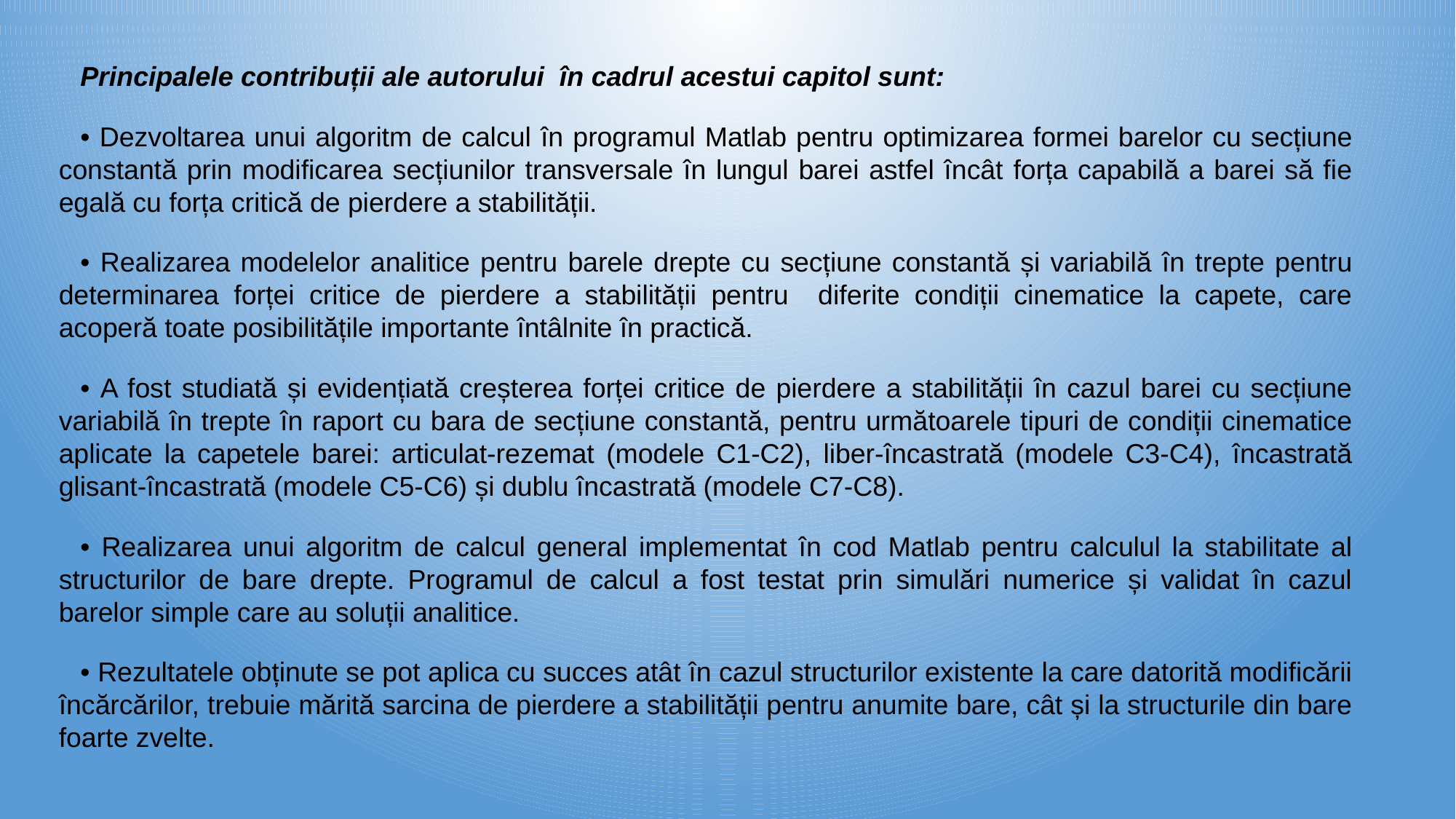

Principalele contribuții ale autorului  în cadrul acestui capitol sunt:
• Dezvoltarea unui algoritm de calcul în programul Matlab pentru optimizarea formei barelor cu secțiune constantă prin modificarea secțiunilor transversale în lungul barei astfel încât forța capabilă a barei să fie egală cu forța critică de pierdere a stabilității.
• Realizarea modelelor analitice pentru barele drepte cu secțiune constantă și variabilă în trepte pentru determinarea forței critice de pierdere a stabilității pentru  diferite condiții cinematice la capete, care acoperă toate posibilitățile importante întâlnite în practică.
• A fost studiată și evidențiată creșterea forței critice de pierdere a stabilității în cazul barei cu secțiune variabilă în trepte în raport cu bara de secțiune constantă, pentru următoarele tipuri de condiții cinematice aplicate la capetele barei: articulat-rezemat (modele C1-C2), liber-încastrată (modele C3-C4), încastrată glisant-încastrată (modele C5-C6) și dublu încastrată (modele C7-C8).
• Realizarea unui algoritm de calcul general implementat în cod Matlab pentru calculul la stabilitate al structurilor de bare drepte. Programul de calcul a fost testat prin simulări numerice și validat în cazul barelor simple care au soluții analitice.
• Rezultatele obținute se pot aplica cu succes atât în cazul structurilor existente la care datorită modificării încărcărilor, trebuie mărită sarcina de pierdere a stabilității pentru anumite bare, cât și la structurile din bare foarte zvelte.